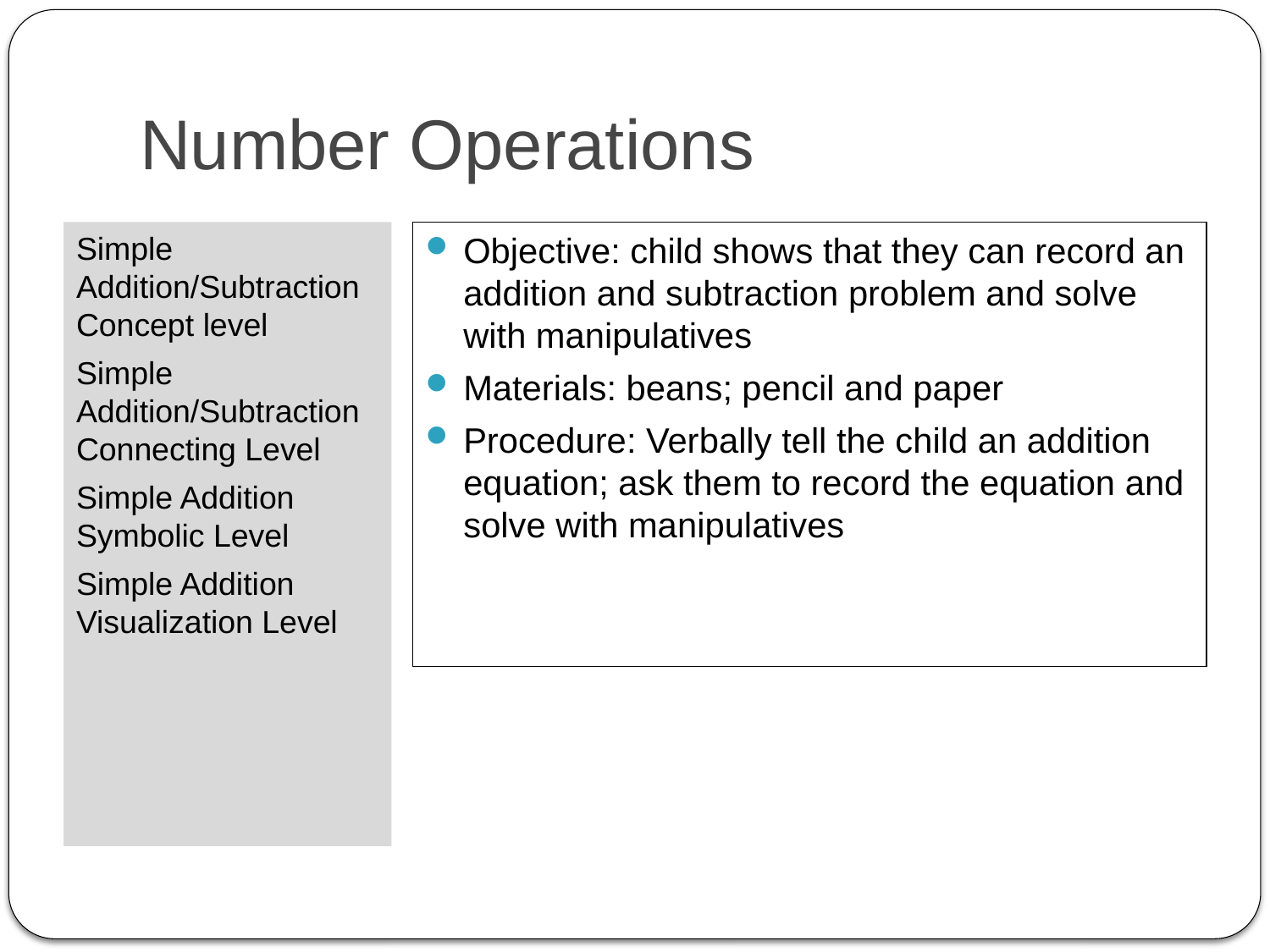

# Number Operations
Simple Addition/Subtraction Concept level
Simple Addition/Subtraction Connecting Level
Simple Addition Symbolic Level
Simple Addition Visualization Level
Objective: child shows that they can record an addition and subtraction problem and solve with manipulatives
Materials: beans; pencil and paper
Procedure: Verbally tell the child an addition equation; ask them to record the equation and solve with manipulatives